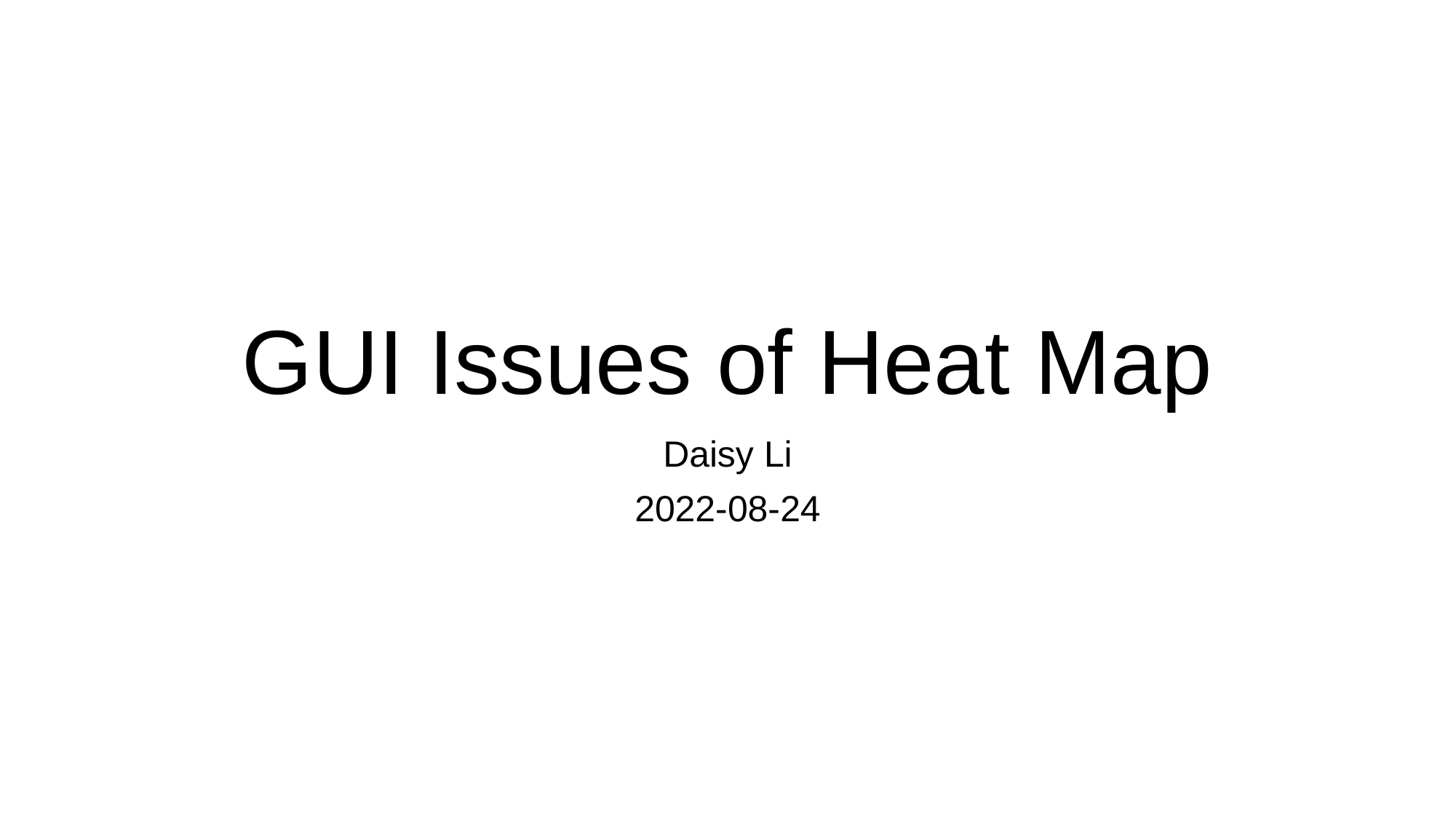

# GUI Issues of Heat Map
Daisy Li
2022-08-24